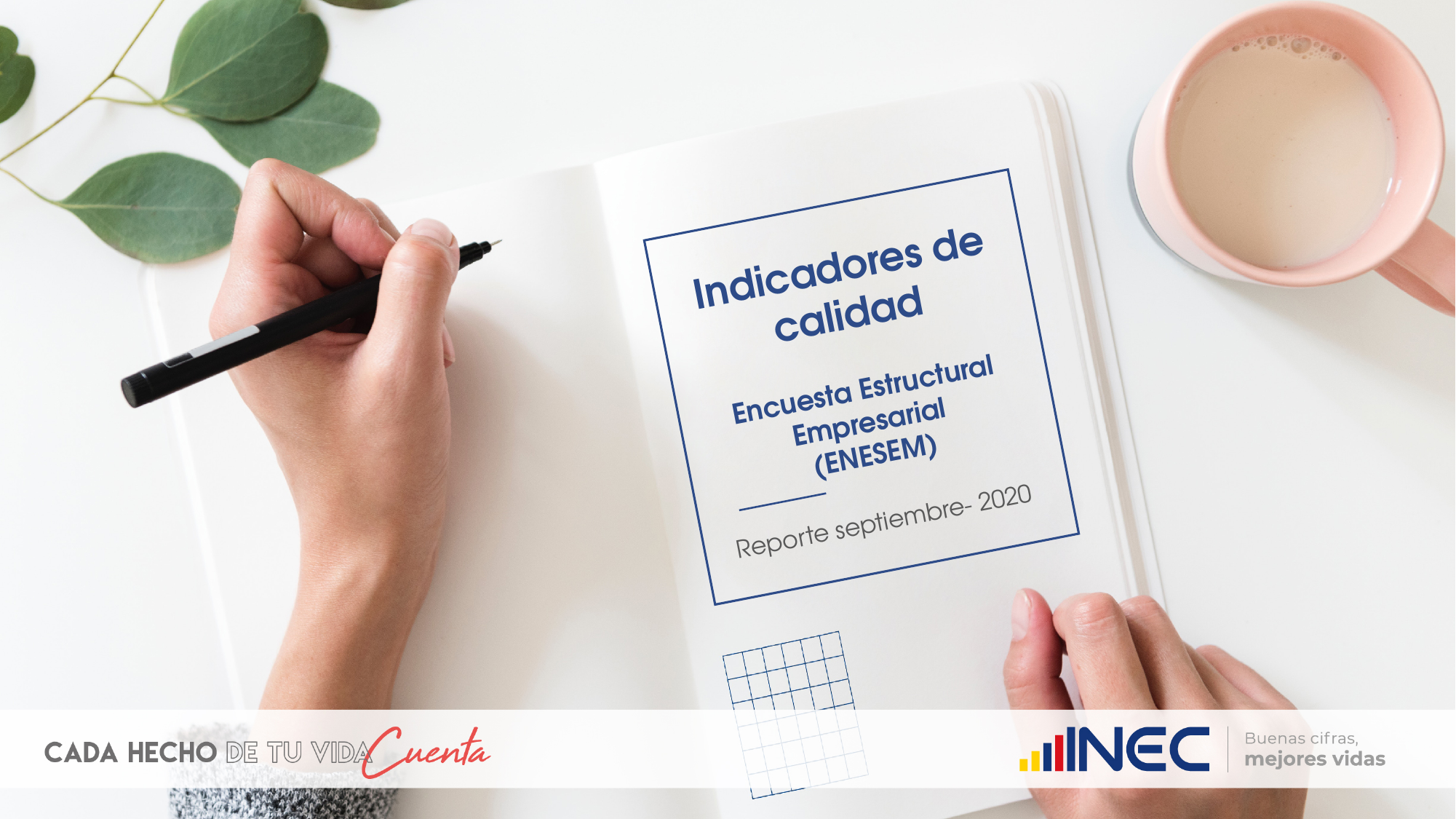

# Indicadores de calidad Encuesta Estructural Empresarial (ENESEM)
Reporte septiembre- 2020